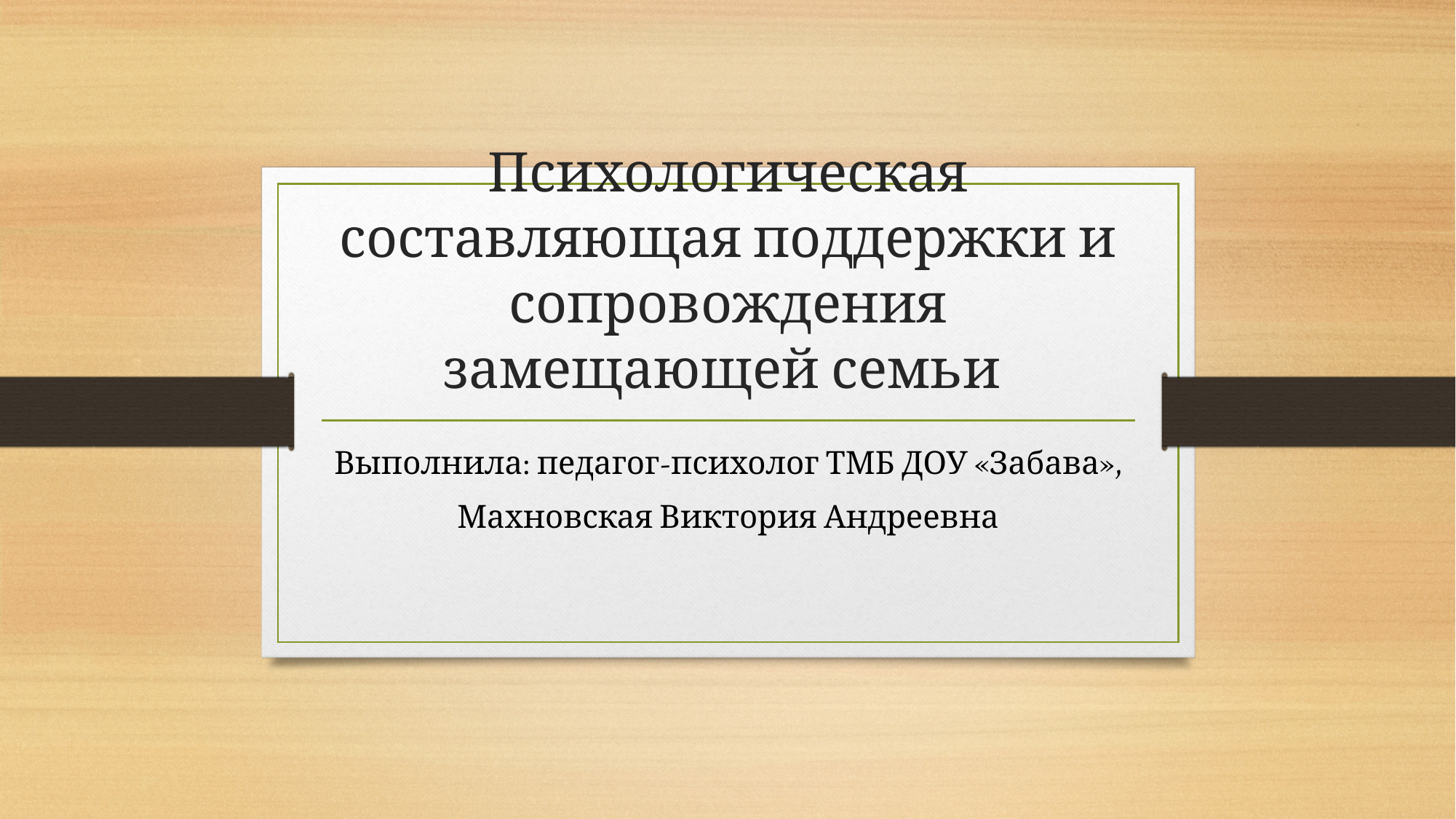

# Психологическая составляющая поддержки и сопровождения замещающей семьи
Выполнила: педагог-психолог ТМБ ДОУ «Забава»,
Махновская Виктория Андреевна